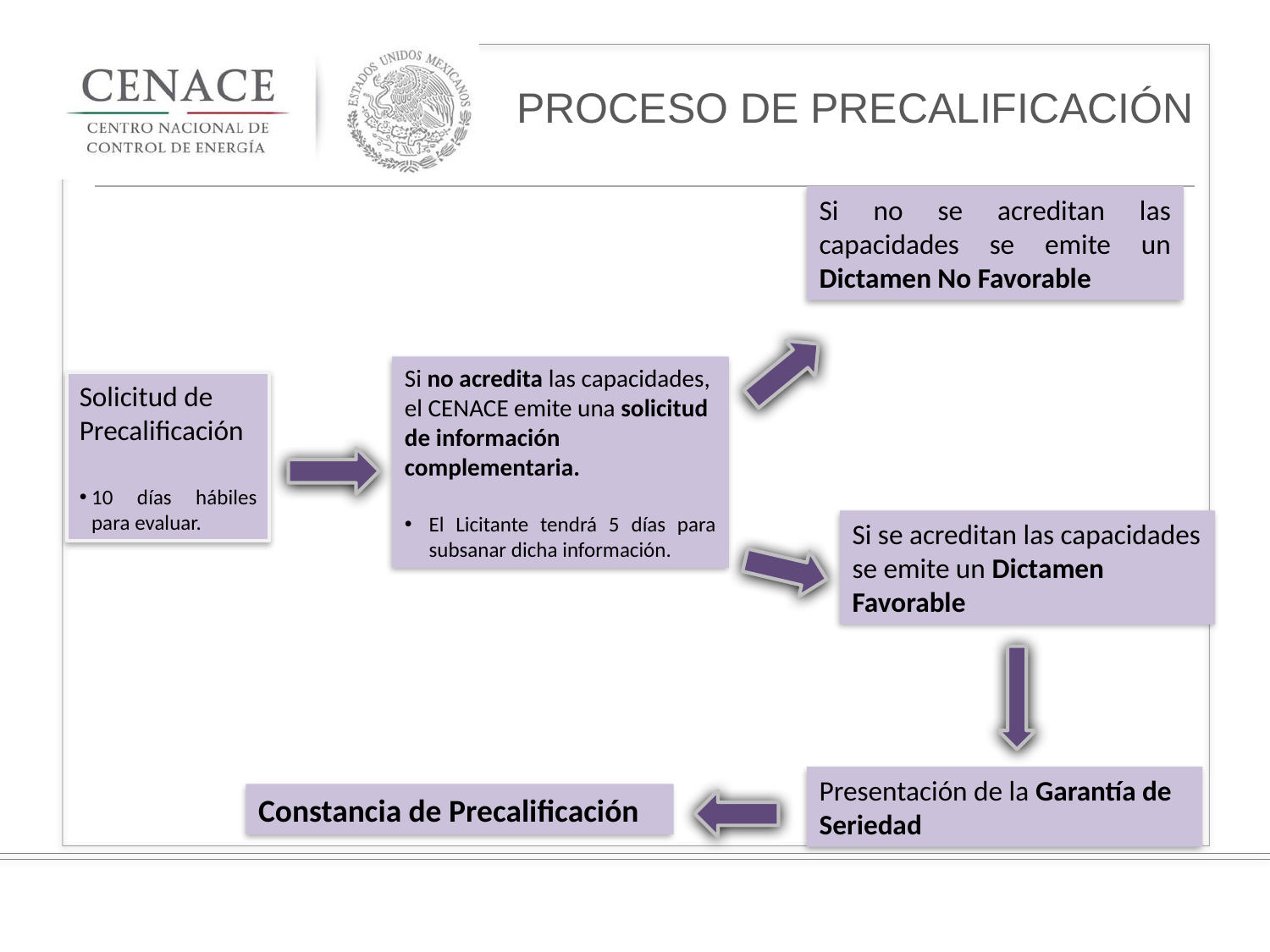

# PROCESO DE PRECALIFICACIÓN
Si no se acreditan las capacidades se emite un Dictamen No Favorable

Si no acredita las capacidades, el CENACE emite una solicitud de información complementaria.

El Licitante tendrá 5 días para subsanar dicha información.
Solicitud de Precalificación

10 días hábiles para evaluar.

Si se acreditan las capacidades se emite un Dictamen Favorable

Presentación de la Garantía de Seriedad
Constancia de Precalificación